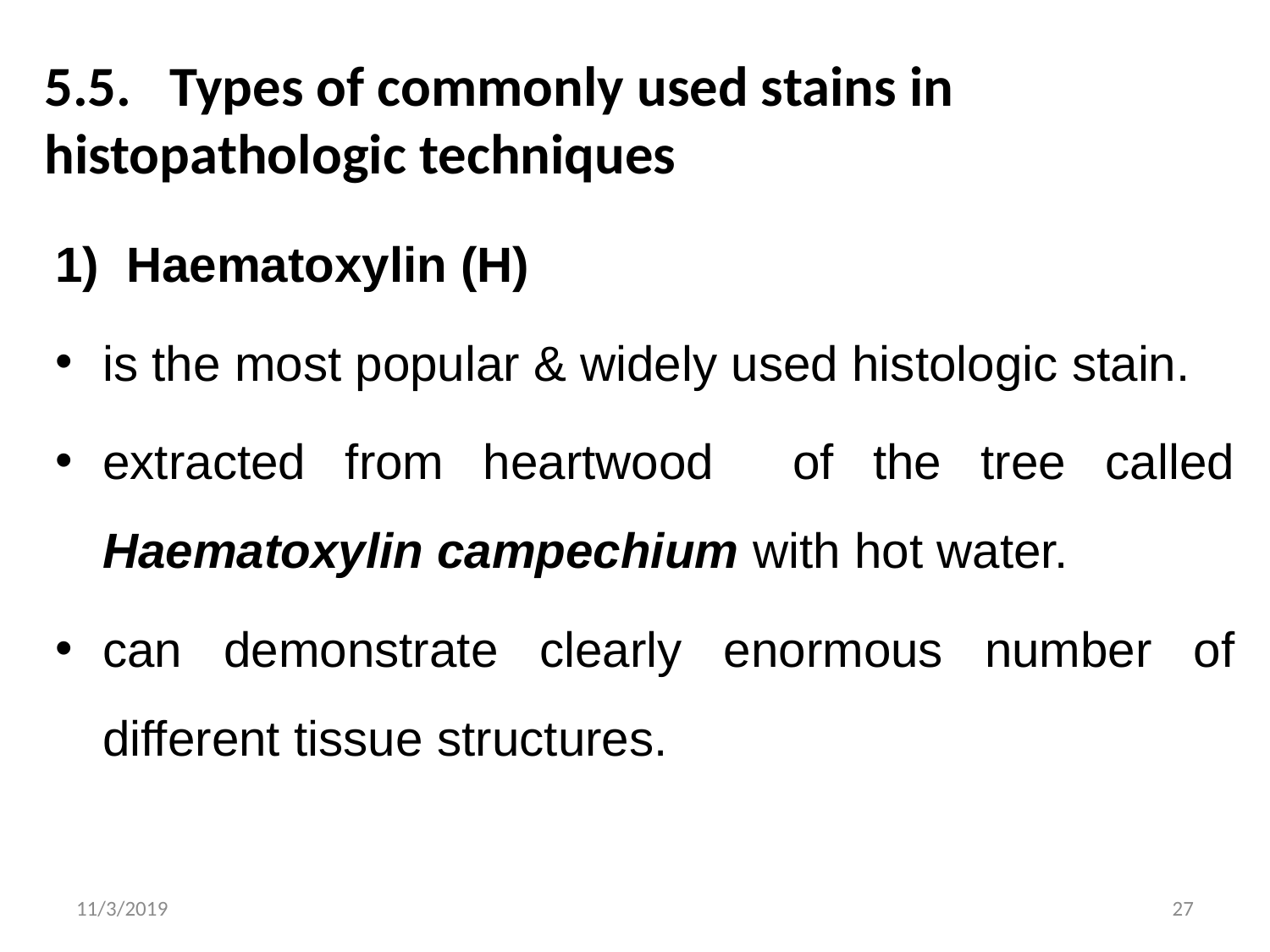

# 5.5.   Types of commonly used stains in   		histopathologic techniques
1)  Haematoxylin (H)
is the most popular & widely used histologic stain.
extracted from heartwood  of the tree called Haematoxylin campechium with hot water.
can demonstrate clearly enormous number of different tissue structures.

11/3/2019
27